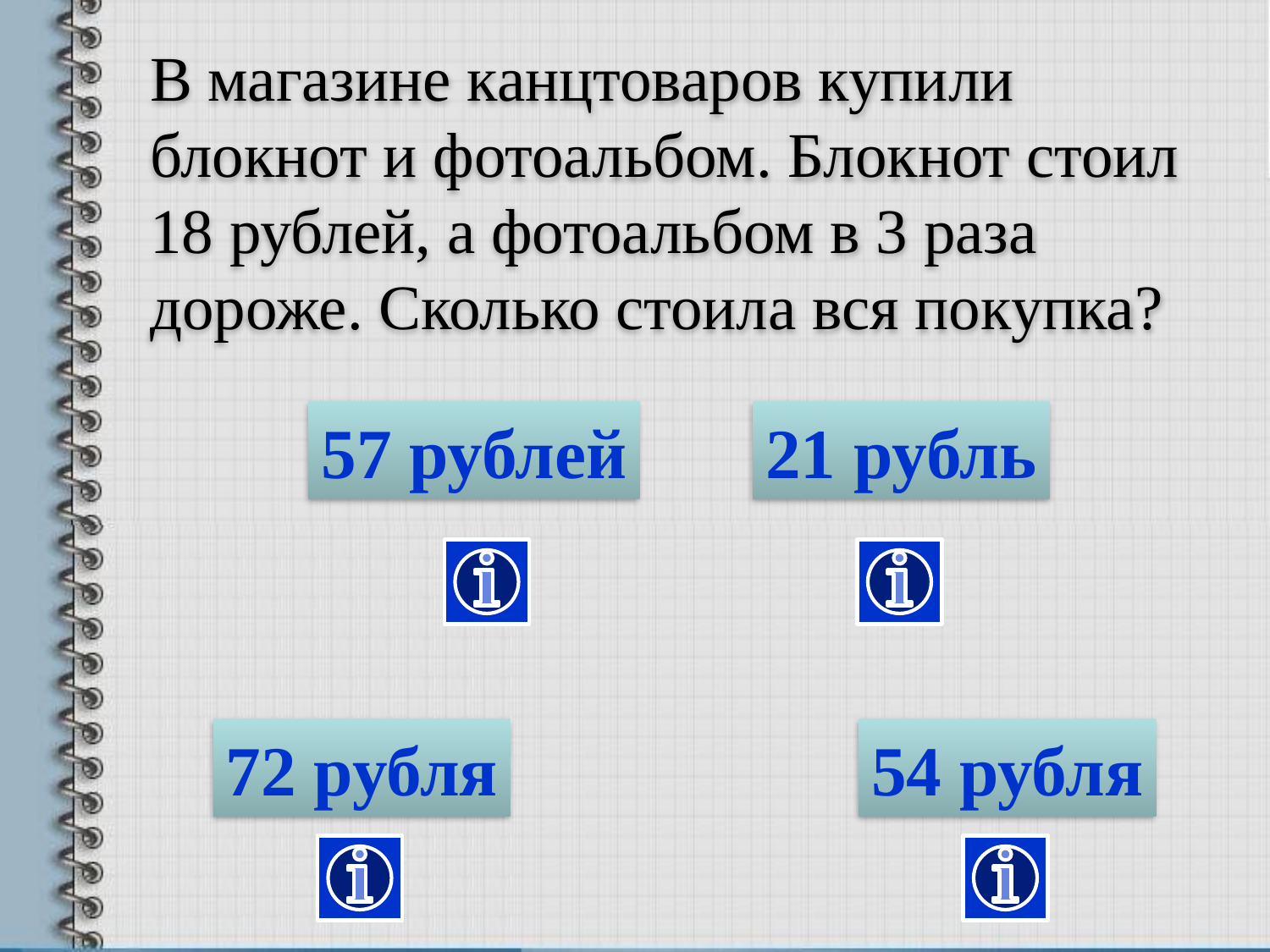

В магазине канцтоваров купили блокнот и фотоальбом. Блокнот стоил 18 рублей, а фотоальбом в 3 раза дороже. Сколько стоила вся покупка?
57 рублей
21 рубль

72 рубля
54 рубля